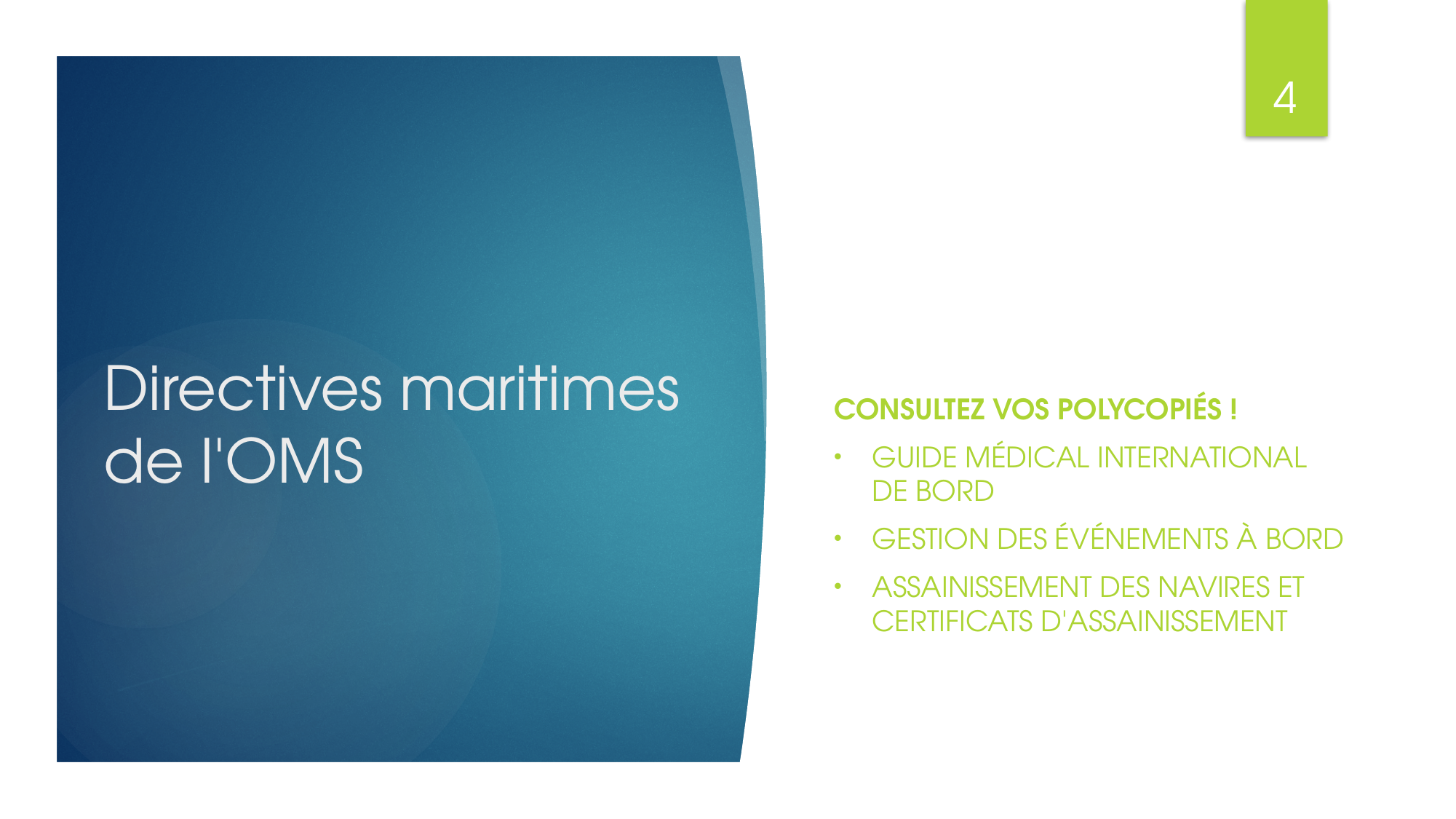

4
# Directives maritimes de l'OMS

Consultez vos polycopiés !
Guide médical international de bord
Gestion des événements à bord
Assainissement des navires et certificats d'assainissement